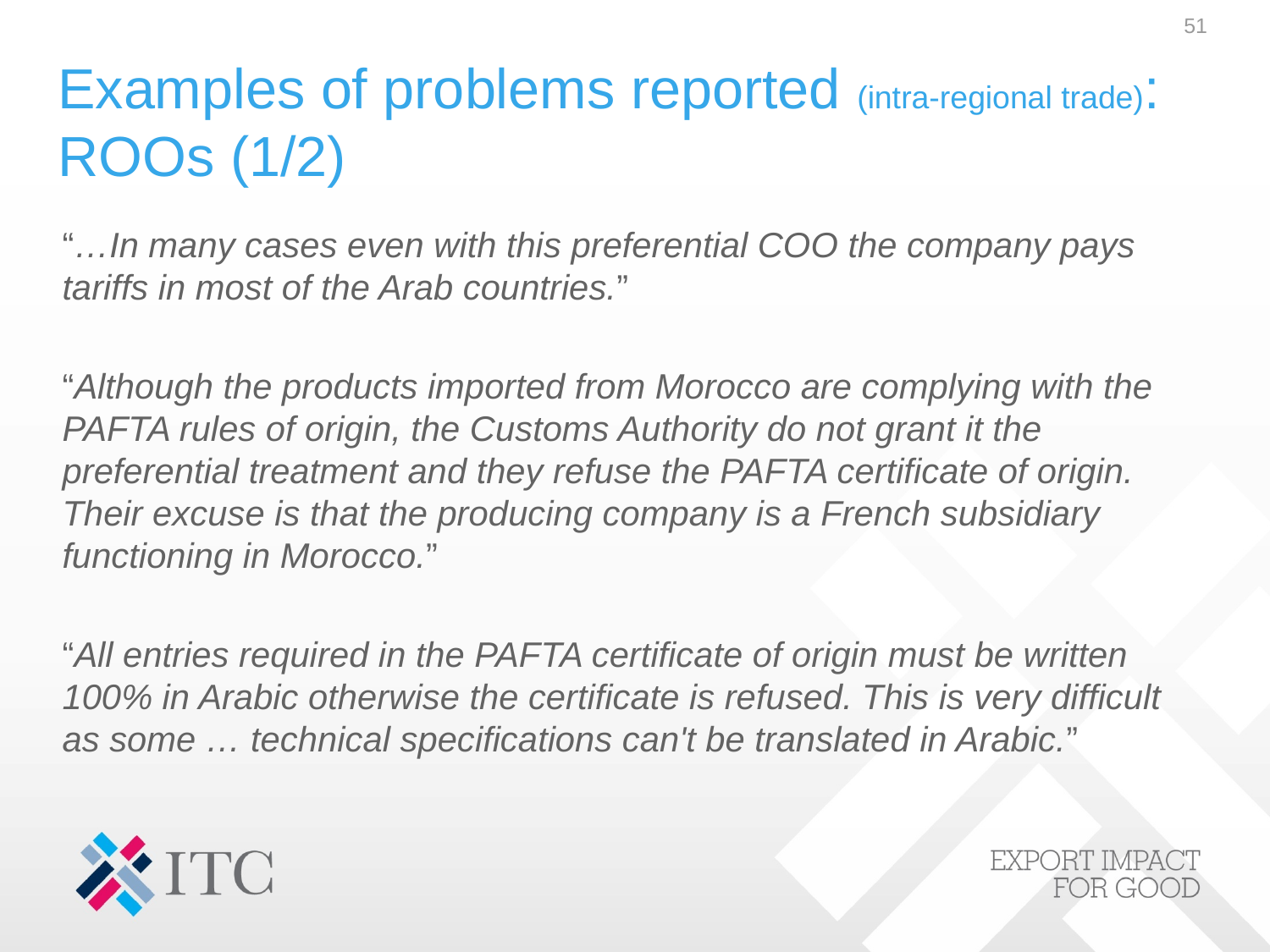

51
# Examples of problems reported (intra-regional trade): ROOs (1/2)
“…In many cases even with this preferential COO the company pays tariffs in most of the Arab countries.”

“Although the products imported from Morocco are complying with the PAFTA rules of origin, the Customs Authority do not grant it the preferential treatment and they refuse the PAFTA certificate of origin. Their excuse is that the producing company is a French subsidiary functioning in Morocco.”

“All entries required in the PAFTA certificate of origin must be written 100% in Arabic otherwise the certificate is refused. This is very difficult as some … technical specifications can't be translated in Arabic.”